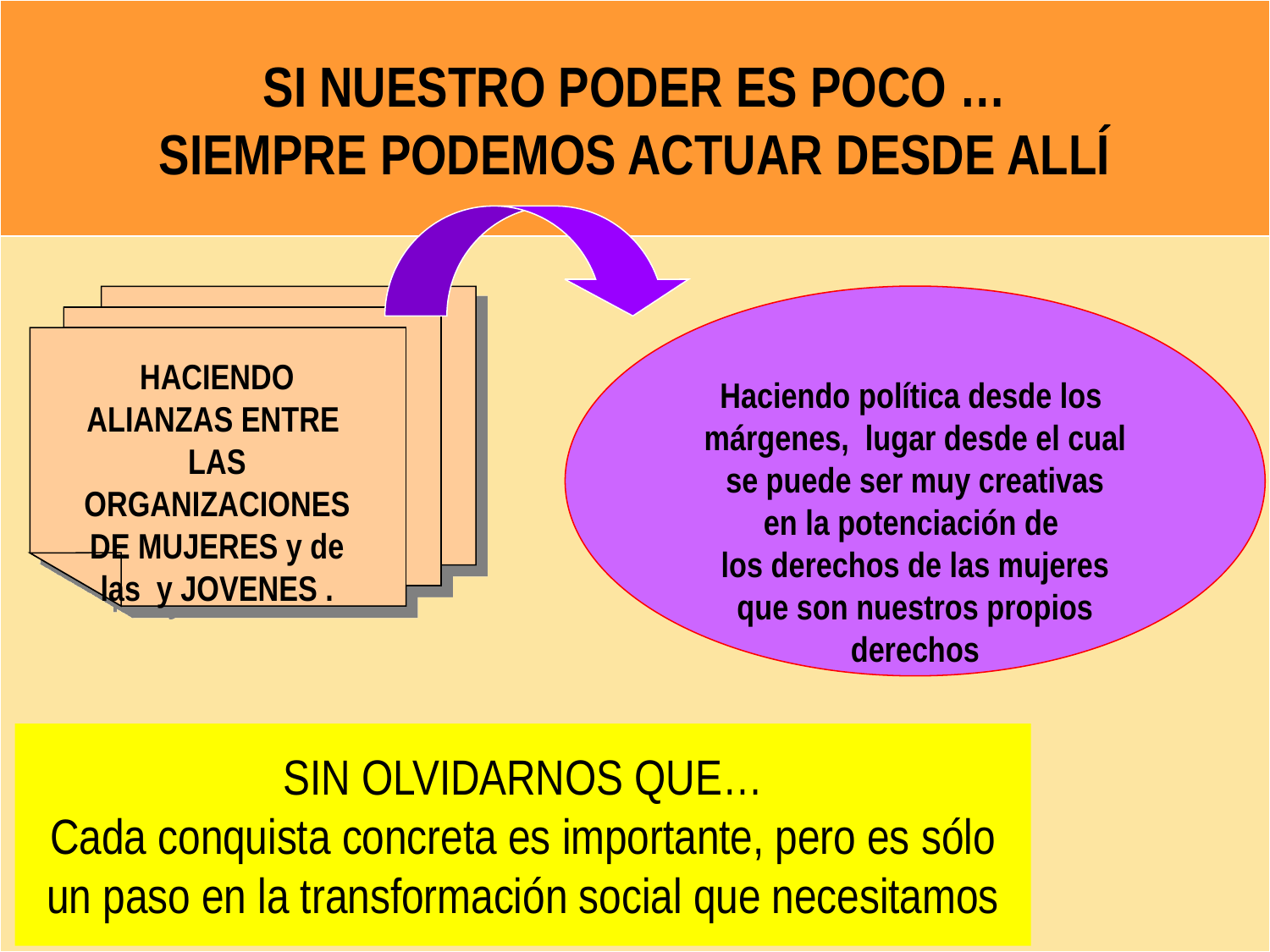

SI NUESTRO PODER ES POCO …
SIEMPRE PODEMOS ACTUAR DESDE ALLÍ

Haciendo política desde los
márgenes,  lugar desde el cual
se puede ser muy creativas
en la potenciación de
los derechos de las mujeres
que son nuestros propios
derechos
HACIENDO ALIANZAS ENTRE  LAS ORGANIZACIONES DE MUJERES y de las  y JOVENES .
SIN OLVIDARNOS QUE…
Cada conquista concreta es importante, pero es sólo un paso en la transformación social que necesitamos